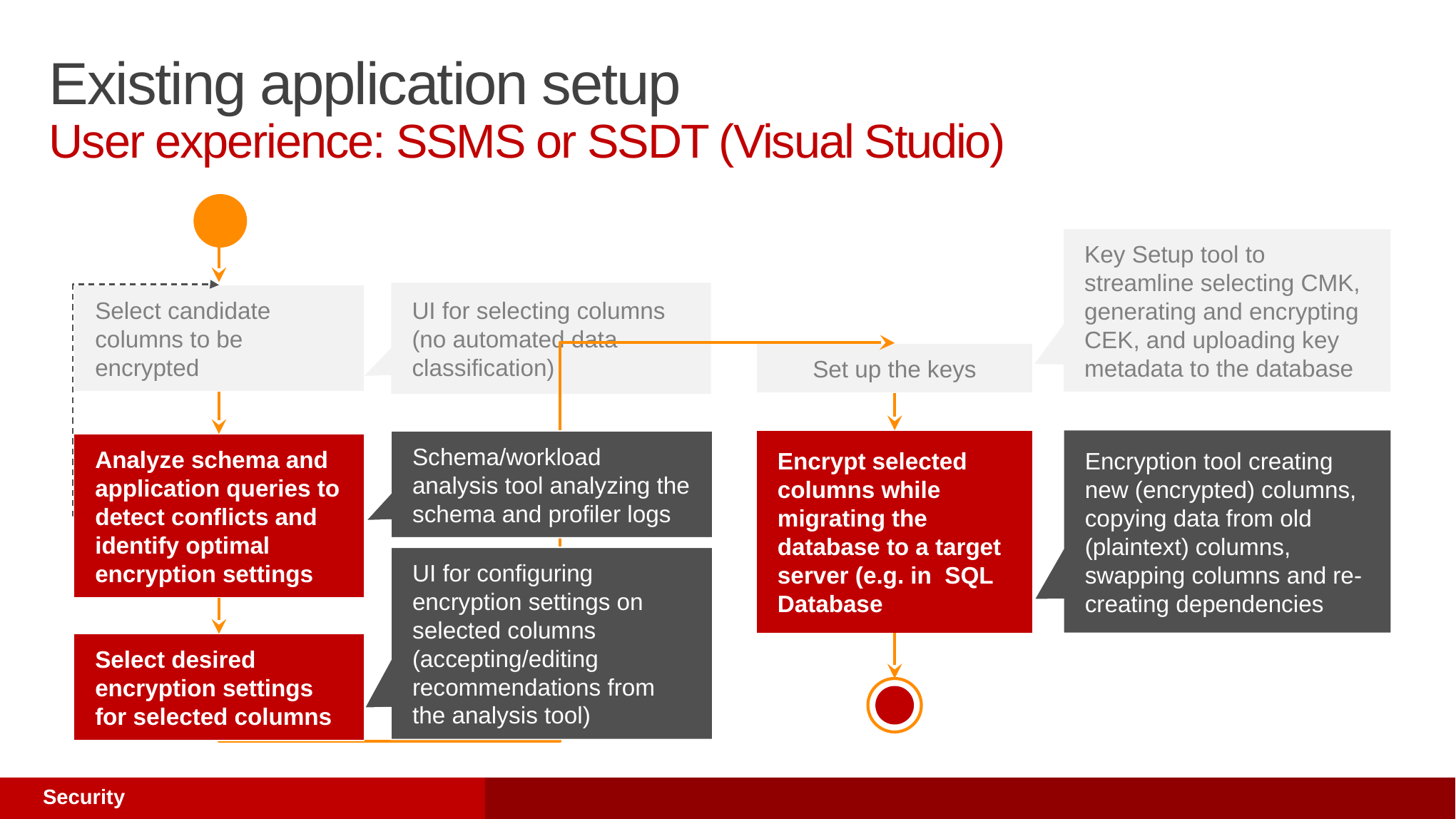

Existing application setup
User experience: SSMS or SSDT (Visual Studio)

Key Setup tool to  streamline selecting CMK, generating and encrypting CEK, and uploading key metadata to the database
Select candidate columns to be encrypted
UI for selecting columns (no automated data classification)
Set up the keys
Encryption tool creating new (encrypted) columns, copying data from old (plaintext) columns, swapping columns and re-creating dependencies
Analyze schema and application queries to detect conflicts and identify optimal encryption settings
Schema/workload analysis tool analyzing the schema and profiler logs
Encrypt selected columns while migrating the database to a target server (e.g. in  SQL Database
UI for configuring encryption settings on selected columns (accepting/editing recommendations from the analysis tool)
Select desired encryption settings for selected columns

Security